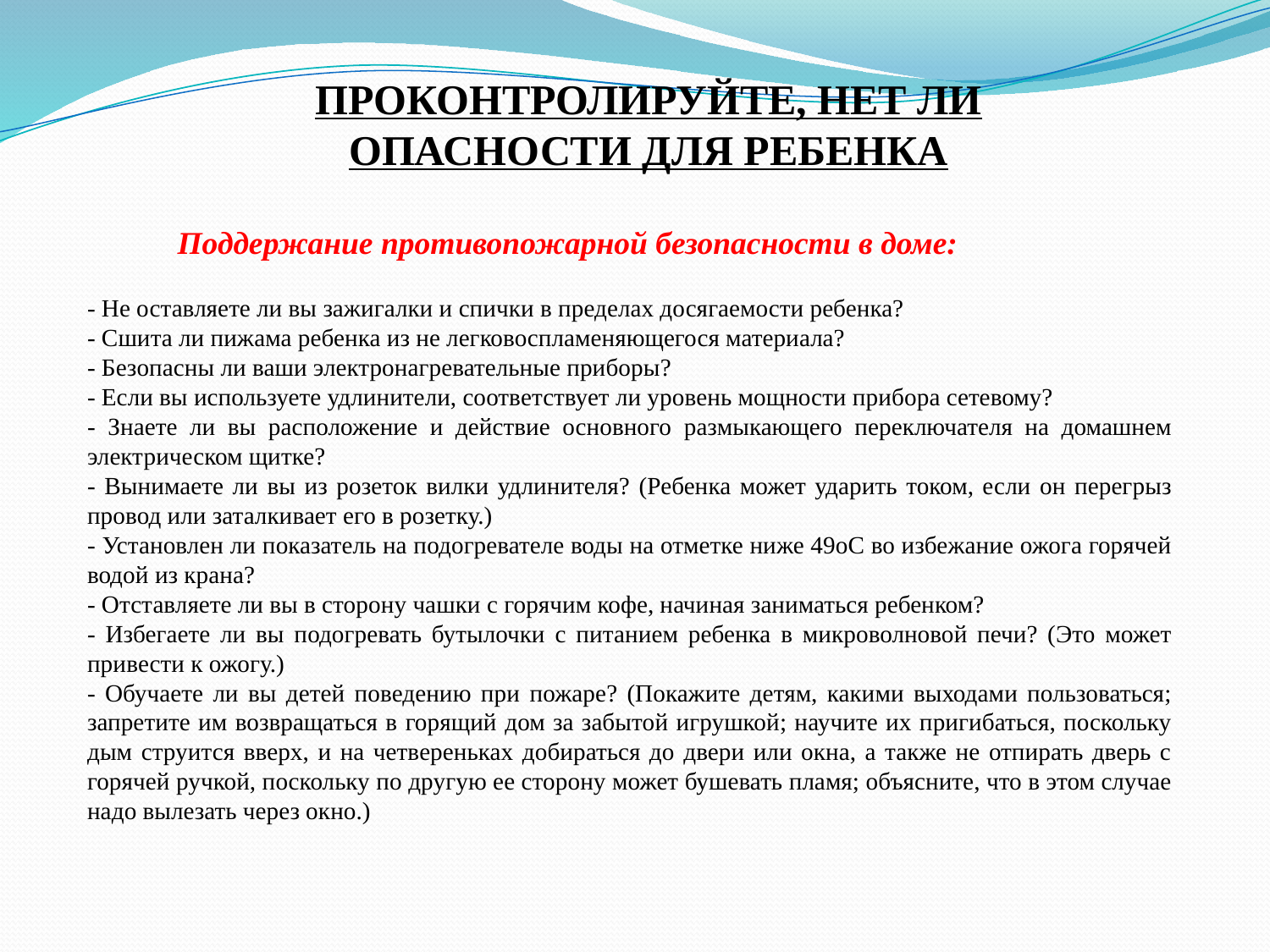

ПРОКОНТРОЛИРУЙТЕ, НЕТ ЛИ ОПАСНОСТИ ДЛЯ РЕБЕНКА
Поддержание противопожарной безопасности в доме:
- Не оставляете ли вы зажигалки и спички в пределах досягаемости ребенка?
- Сшита ли пижама ребенка из не легковоспламеняющегося материала?
- Безопасны ли ваши электронагревательные приборы?
- Если вы используете удлинители, соответствует ли уровень мощности прибора сетевому?
- Знаете ли вы расположение и действие основного размыкающего переключателя на домашнем электрическом щитке?
- Вынимаете ли вы из розеток вилки удлинителя? (Ребенка может ударить током, если он перегрыз провод или заталкивает его в розетку.)
- Установлен ли показатель на подогревателе воды на отметке ниже 49оС во избежание ожога горячей водой из крана?
- Отставляете ли вы в сторону чашки с горячим кофе, начиная заниматься ребенком?
- Избегаете ли вы подогревать бутылочки с питанием ребенка в микроволновой печи? (Это может привести к ожогу.)
- Обучаете ли вы детей поведению при пожаре? (Покажите детям, какими выходами пользоваться; запретите им возвращаться в горящий дом за забытой игрушкой; научите их пригибаться, поскольку дым струится вверх, и на четвереньках добираться до двери или окна, а также не отпирать дверь с горячей ручкой, поскольку по другую ее сторону может бушевать пламя; объясните, что в этом случае надо вылезать через окно.)